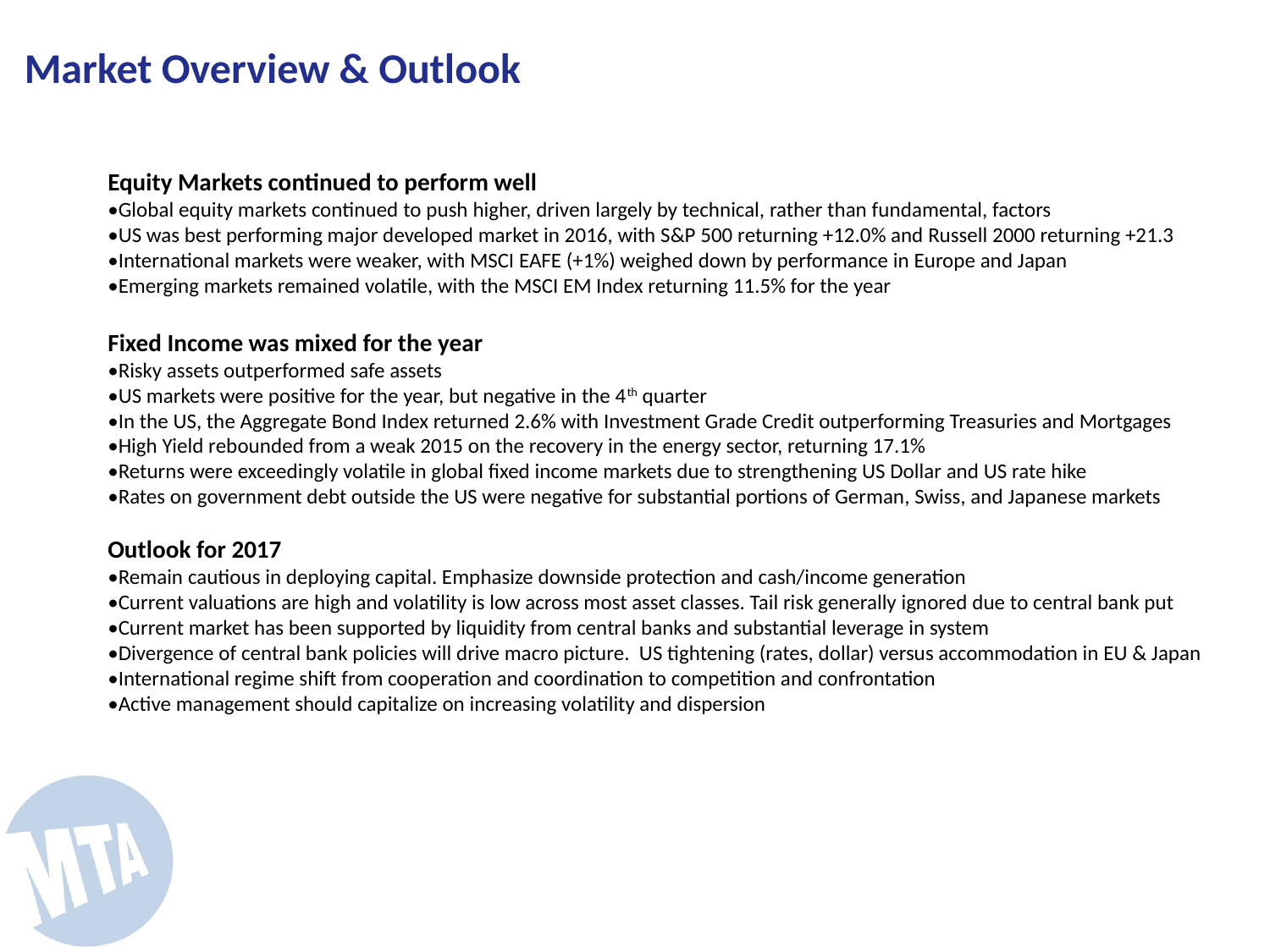

Market Overview & Outlook
Equity Markets continued to perform well
•Global equity markets continued to push higher, driven largely by technical, rather than fundamental, factors
•US was best performing major developed market in 2016, with S&P 500 returning +12.0% and Russell 2000 returning +21.3
•International markets were weaker, with MSCI EAFE (+1%) weighed down by performance in Europe and Japan
•Emerging markets remained volatile, with the MSCI EM Index returning 11.5% for the year

Fixed Income was mixed for the year
•Risky assets outperformed safe assets
•US markets were positive for the year, but negative in the 4th quarter
•In the US, the Aggregate Bond Index returned 2.6% with Investment Grade Credit outperforming Treasuries and Mortgages
•High Yield rebounded from a weak 2015 on the recovery in the energy sector, returning 17.1%
•Returns were exceedingly volatile in global fixed income markets due to strengthening US Dollar and US rate hike
•Rates on government debt outside the US were negative for substantial portions of German, Swiss, and Japanese markets

Outlook for 2017
•Remain cautious in deploying capital. Emphasize downside protection and cash/income generation
•Current valuations are high and volatility is low across most asset classes. Tail risk generally ignored due to central bank put
•Current market has been supported by liquidity from central banks and substantial leverage in system
•Divergence of central bank policies will drive macro picture.  US tightening (rates, dollar) versus accommodation in EU & Japan
•International regime shift from cooperation and coordination to competition and confrontation
•Active management should capitalize on increasing volatility and dispersion